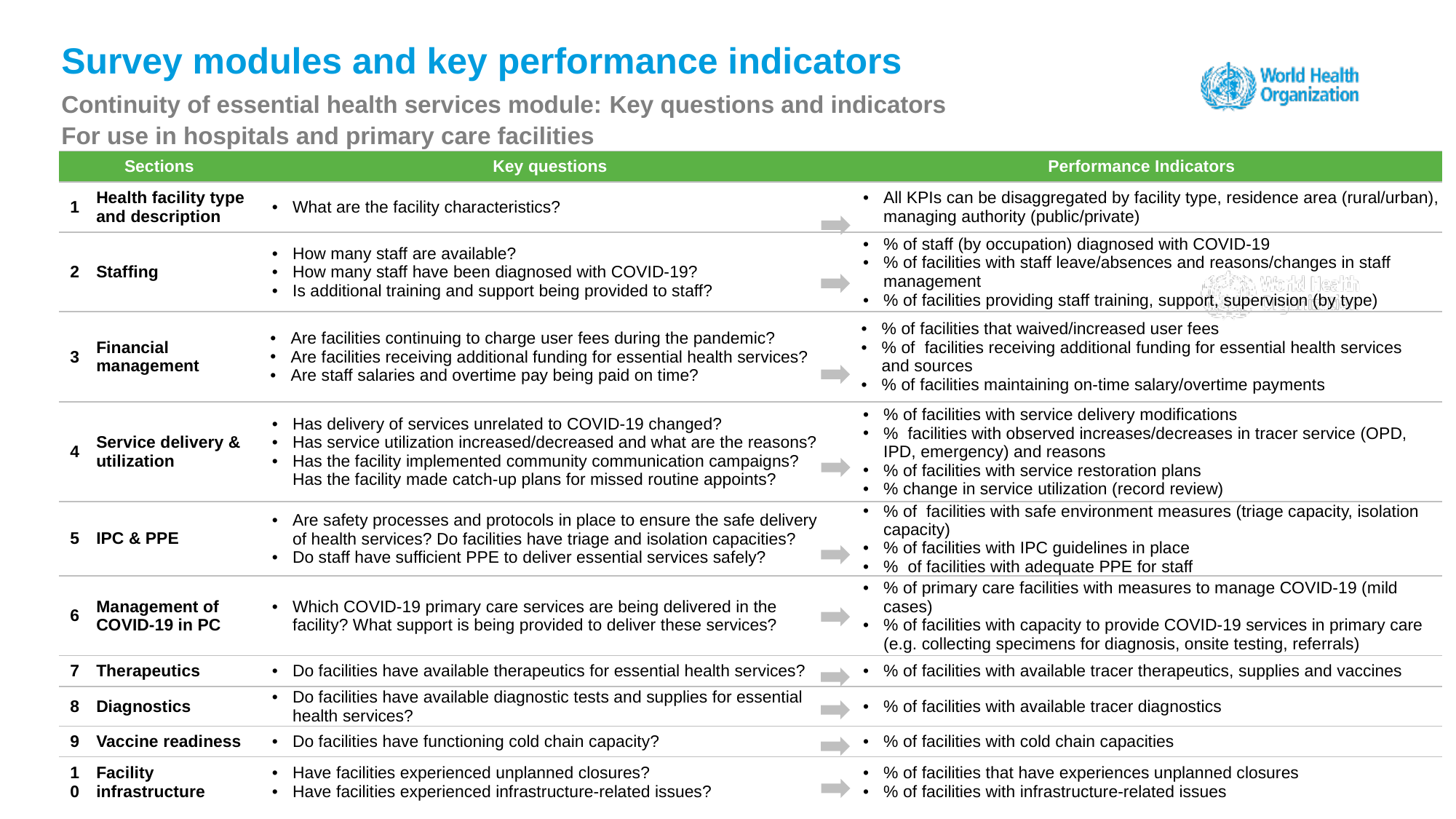

# Survey modules and key performance indicators
Continuity of essential health services module: Key questions and indicators
For use in hospitals and primary care facilities
| Sections |  | Key questions | Performance Indicators |
| --- | --- | --- | --- |
| 1 | Health facility type and description | What are the facility characteristics? | All KPIs can be disaggregated by facility type, residence area (rural/urban), managing authority (public/private) |
| 2 | Staffing | How many staff are available? How many staff have been diagnosed with COVID-19? Is additional training and support being provided to staff? | % of staff (by occupation) diagnosed with COVID-19 % of facilities with staff leave/absences and reasons/changes in staff management % of facilities providing staff training, support, supervision (by type) |
| 3 | Financial management | Are facilities continuing to charge user fees during the pandemic? Are facilities receiving additional funding for essential health services? Are staff salaries and overtime pay being paid on time? | % of facilities that waived/increased user fees % of facilities receiving additional funding for essential health services and sources % of facilities maintaining on-time salary/overtime payments |
| 4 | Service delivery & utilization | Has delivery of services unrelated to COVID-19 changed? Has service utilization increased/decreased and what are the reasons? Has the facility implemented community communication campaigns? Has the facility made catch-up plans for missed routine appoints? | % of facilities with service delivery modifications % facilities with observed increases/decreases in tracer service (OPD, IPD, emergency) and reasons % of facilities with service restoration plans % change in service utilization (record review) |
| 5 | IPC & PPE | Are safety processes and protocols in place to ensure the safe delivery of health services? Do facilities have triage and isolation capacities? Do staff have sufficient PPE to deliver essential services safely? | % of facilities with safe environment measures (triage capacity, isolation capacity) % of facilities with IPC guidelines in place % of facilities with adequate PPE for staff |
| 6 | Management of COVID-19 in PC | Which COVID-19 primary care services are being delivered in the facility? What support is being provided to deliver these services? | % of primary care facilities with measures to manage COVID-19 (mild cases) % of facilities with capacity to provide COVID-19 services in primary care (e.g. collecting specimens for diagnosis, onsite testing, referrals) |
| 7 | Therapeutics | Do facilities have available therapeutics for essential health services? | % of facilities with available tracer therapeutics, supplies and vaccines |
| 8 | Diagnostics | Do facilities have available diagnostic tests and supplies for essential health services? | % of facilities with available tracer diagnostics |
| 9 | Vaccine readiness | Do facilities have functioning cold chain capacity? | % of facilities with cold chain capacities |
| 10 | Facility infrastructure | Have facilities experienced unplanned closures? Have facilities experienced infrastructure-related issues? | % of facilities that have experiences unplanned closures % of facilities with infrastructure-related issues |